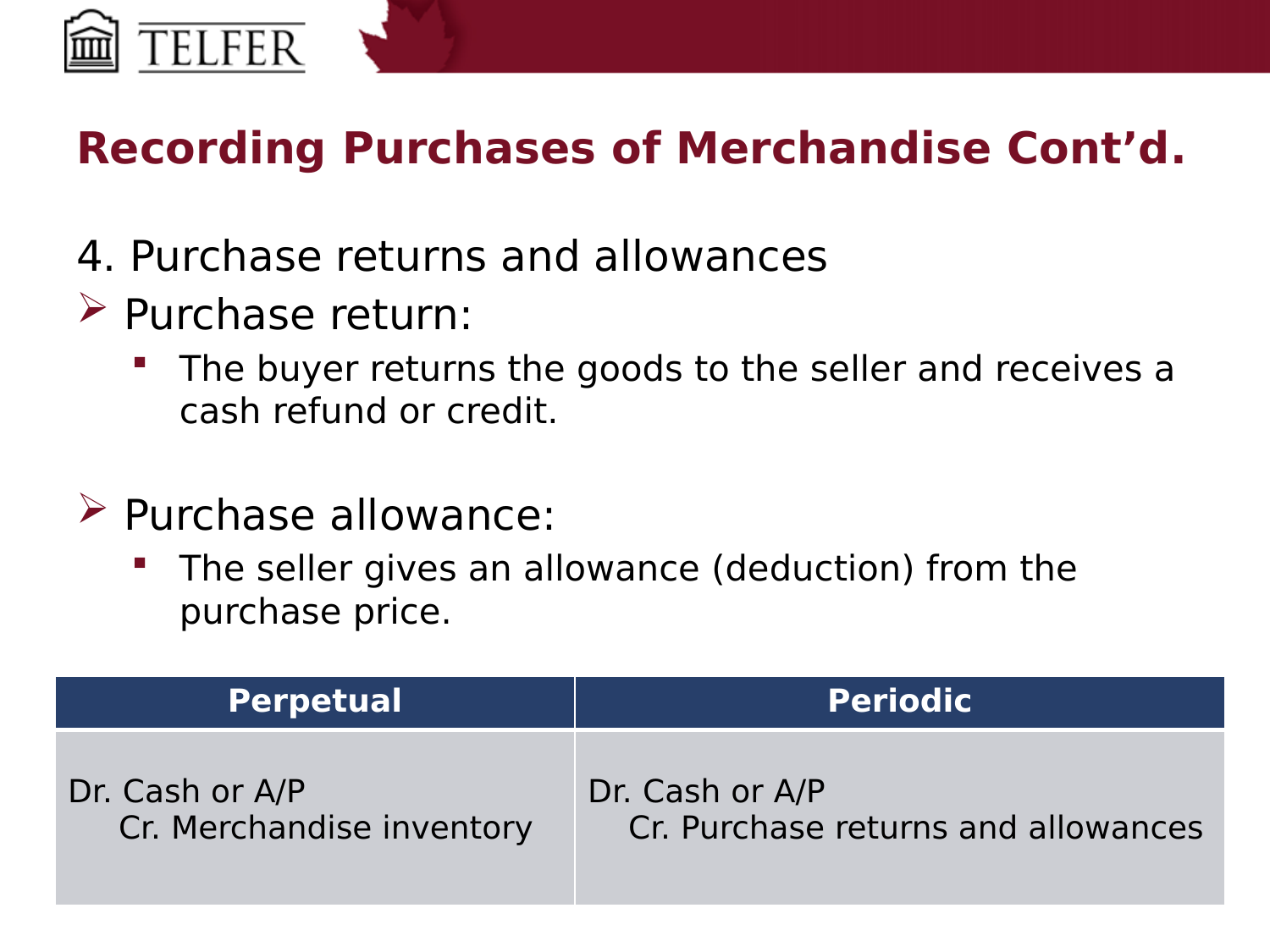

# Recording Purchases of Merchandise Cont’d.
4. Purchase returns and allowances
Purchase return:
The buyer returns the goods to the seller and receives a cash refund or credit.

Purchase allowance:
The seller gives an allowance (deduction) from the purchase price.

| Perpetual | Periodic |
| --- | --- |
| Dr. Cash or A/P Cr. Merchandise inventory | Dr. Cash or A/P Cr. Purchase returns and allowances |